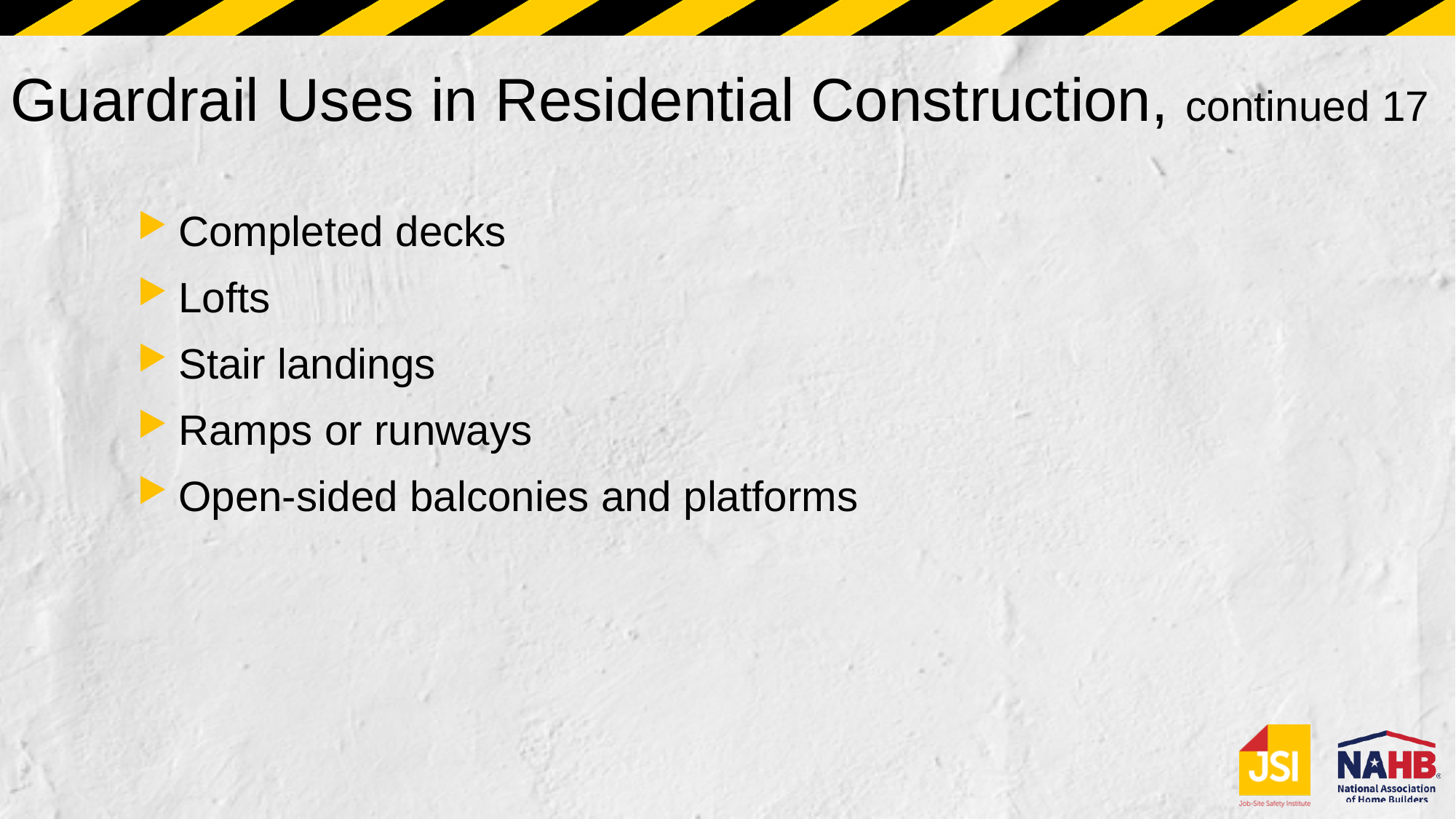

# Guardrail Uses in Residential Construction, continued 17
Completed decks
Lofts
Stair landings
Ramps or runways
Open-sided balconies and platforms